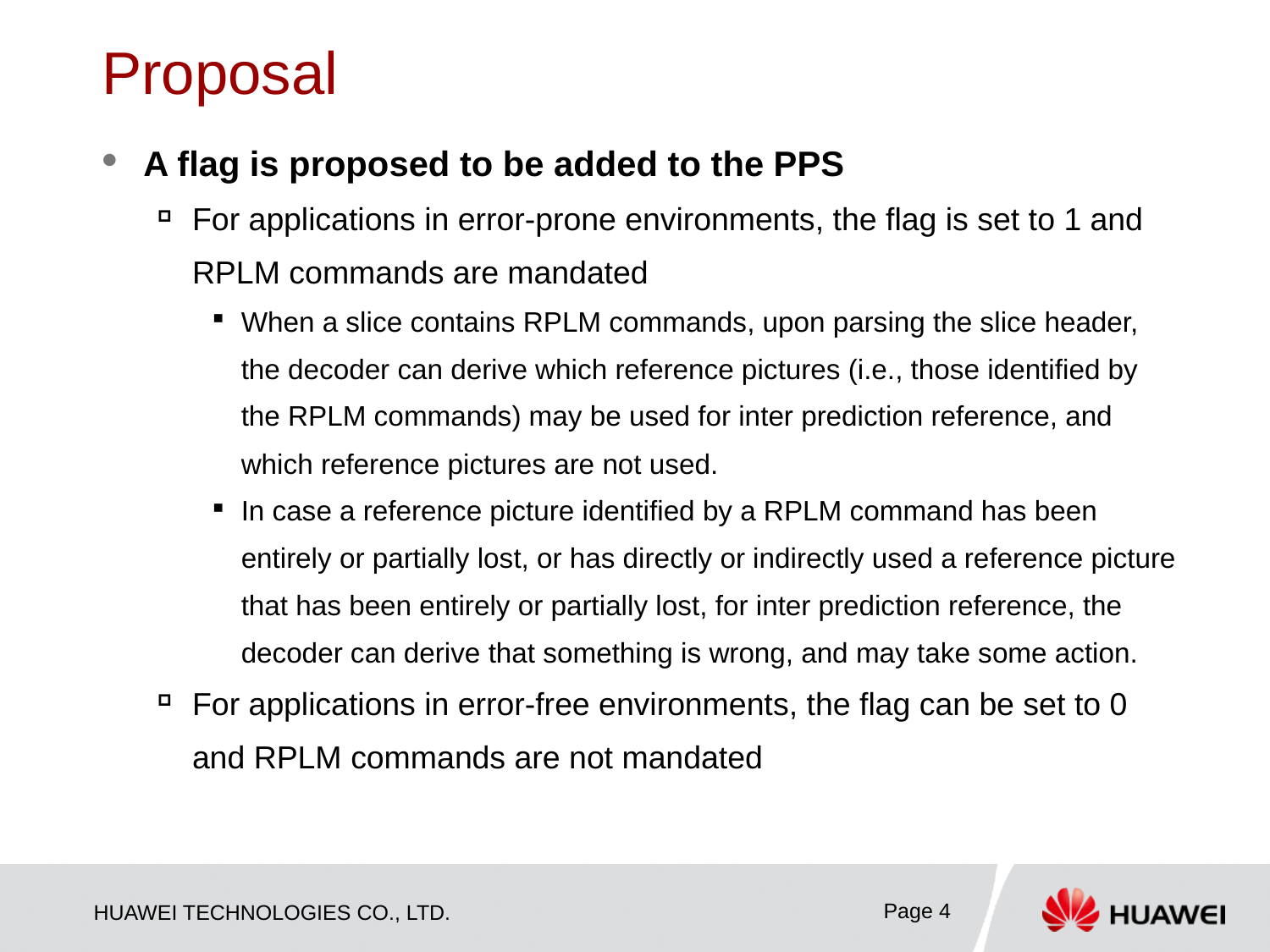

# Proposal
A flag is proposed to be added to the PPS
For applications in error-prone environments, the flag is set to 1 and RPLM commands are mandated
When a slice contains RPLM commands, upon parsing the slice header, the decoder can derive which reference pictures (i.e., those identified by the RPLM commands) may be used for inter prediction reference, and which reference pictures are not used.
In case a reference picture identified by a RPLM command has been entirely or partially lost, or has directly or indirectly used a reference picture that has been entirely or partially lost, for inter prediction reference, the decoder can derive that something is wrong, and may take some action.
For applications in error-free environments, the flag can be set to 0 and RPLM commands are not mandated
Page 4